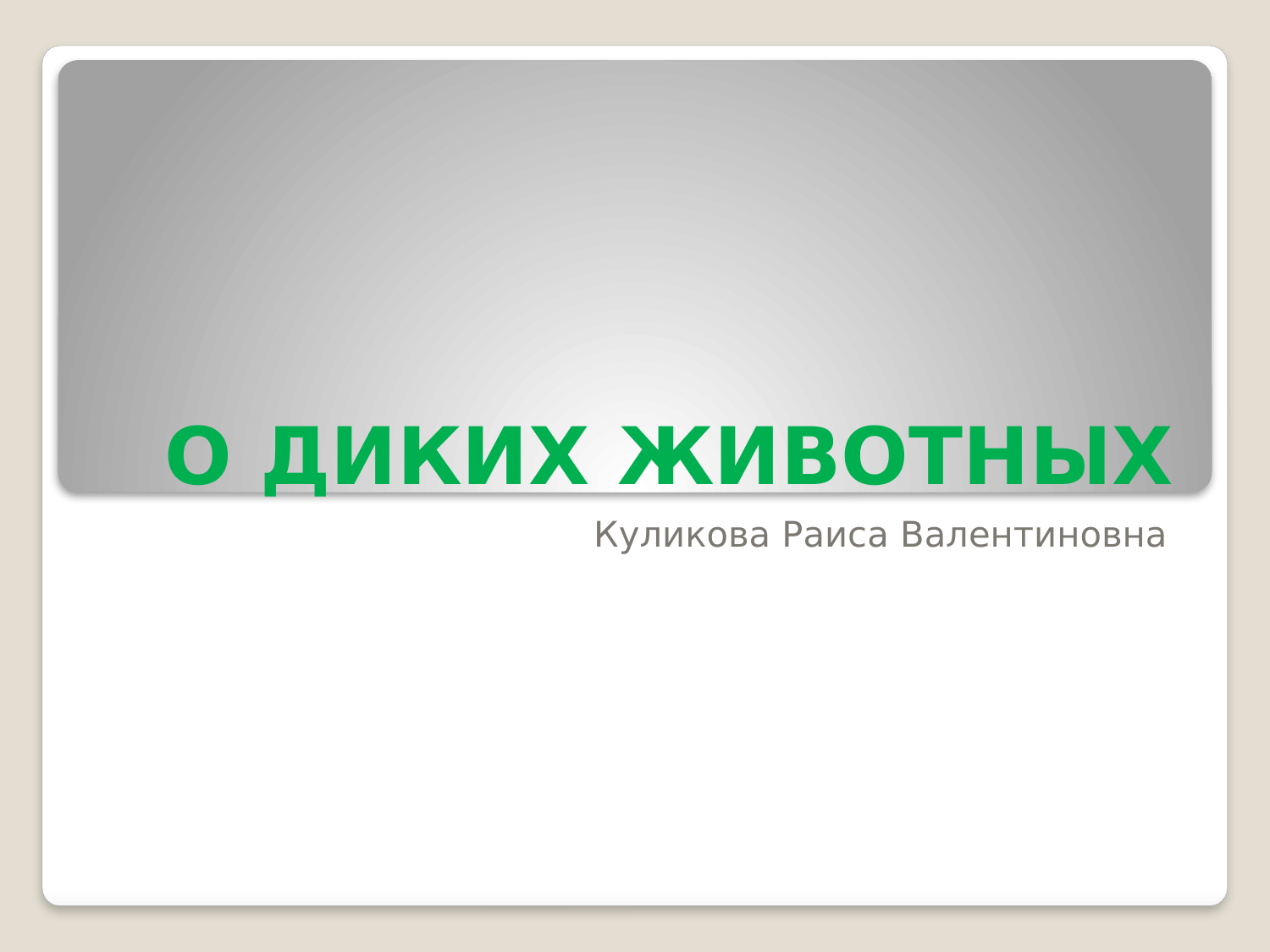

# О ДИКИХ ЖИВОТНЫХ
Куликова Раиса Валентиновна